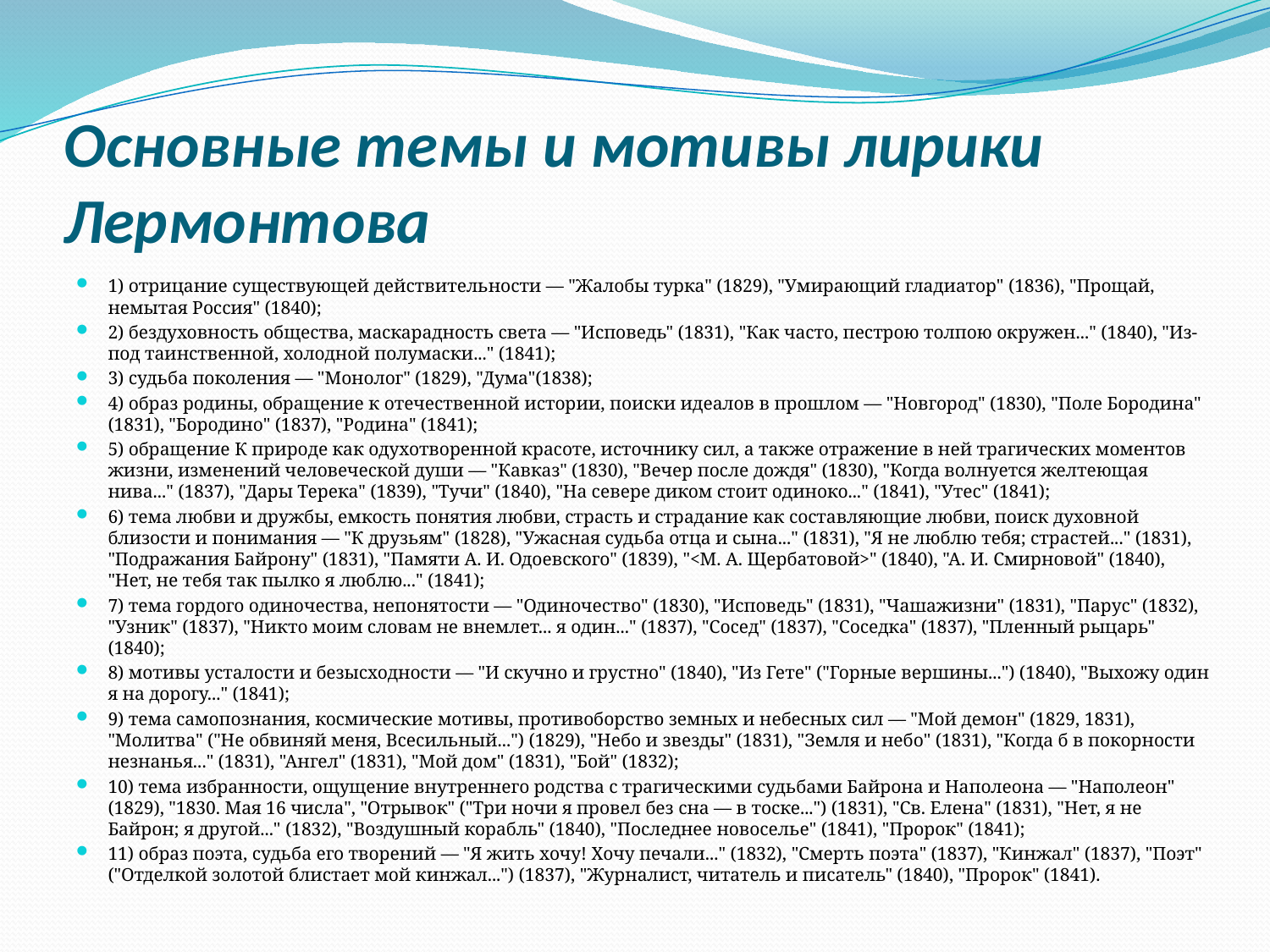

# Основные темы и мотивы лирики Лермонтова
1) отрицание существующей действительности — "Жалобы турка" (1829), "Умирающий гладиатор" (1836), "Прощай, немытая Россия" (1840);
2) бездуховность общества, маскарадность света — "Исповедь" (1831), "Как часто, пестрою толпою окружен..." (1840), "Из-под таинственной, холодной полумаски..." (1841);
3) судьба поколения — "Монолог" (1829), "Дума"(1838);
4) образ родины, обращение к отечественной истории, поиски идеалов в прошлом — "Новгород" (1830), "Поле Бородина" (1831), "Бородино" (1837), "Родина" (1841);
5) обращение К природе как одухотворенной красоте, источнику сил, а также отражение в ней трагических моментов жизни, изменений человеческой души — "Кавказ" (1830), "Вечер после дождя" (1830), "Когда волнуется желтеющая нива..." (1837), "Дары Терека" (1839), "Тучи" (1840), "На севере диком стоит одиноко..." (1841), "Утес" (1841);
6) тема любви и дружбы, емкость понятия любви, страсть и страдание как составляющие любви, поиск духовной близости и понимания — "К друзьям" (1828), "Ужасная судьба отца и сына..." (1831), "Я не люблю тебя; страстей..." (1831), "Подражания Байрону" (1831), "Памяти А. И. Одоевского" (1839), "<М. А. Щербатовой>" (1840), "А. И. Смирновой" (1840), "Нет, не тебя так пылко я люблю..." (1841);
7) тема гордого одиночества, непонятости — "Одиночество" (1830), "Исповедь" (1831), "Чашажизни" (1831), "Парус" (1832), "Узник" (1837), "Никто моим словам не внемлет... я один..." (1837), "Сосед" (1837), "Соседка" (1837), "Пленный рыцарь" (1840);
8) мотивы усталости и безысходности — "И скучно и грустно" (1840), "Из Гете" ("Горные вершины...") (1840), "Выхожу один я на дорогу..." (1841);
9) тема самопознания, космические мотивы, противоборство земных и небесных сил — "Мой демон" (1829, 1831), "Молитва" ("Не обвиняй меня, Всесильный...") (1829), "Небо и звезды" (1831), "Земля и небо" (1831), "Когда б в покорности незнанья..." (1831), "Ангел" (1831), "Мой дом" (1831), "Бой" (1832);
10) тема избранности, ощущение внутреннего родства с трагическими судьбами Байрона и Наполеона — "Наполеон" (1829), "1830. Мая 16 числа", "Отрывок" ("Три ночи я провел без сна — в тоске...") (1831), "Св. Елена" (1831), "Нет, я не Байрон; я другой..." (1832), "Воздушный корабль" (1840), "Последнее новоселье" (1841), "Пророк" (1841);
11) образ поэта, судьба его творений — "Я жить хочу! Хочу печали..." (1832), "Смерть поэта" (1837), "Кинжал" (1837), "Поэт" ("Отделкой золотой блистает мой кинжал...") (1837), "Журналист, читатель и писатель" (1840), "Пророк" (1841).